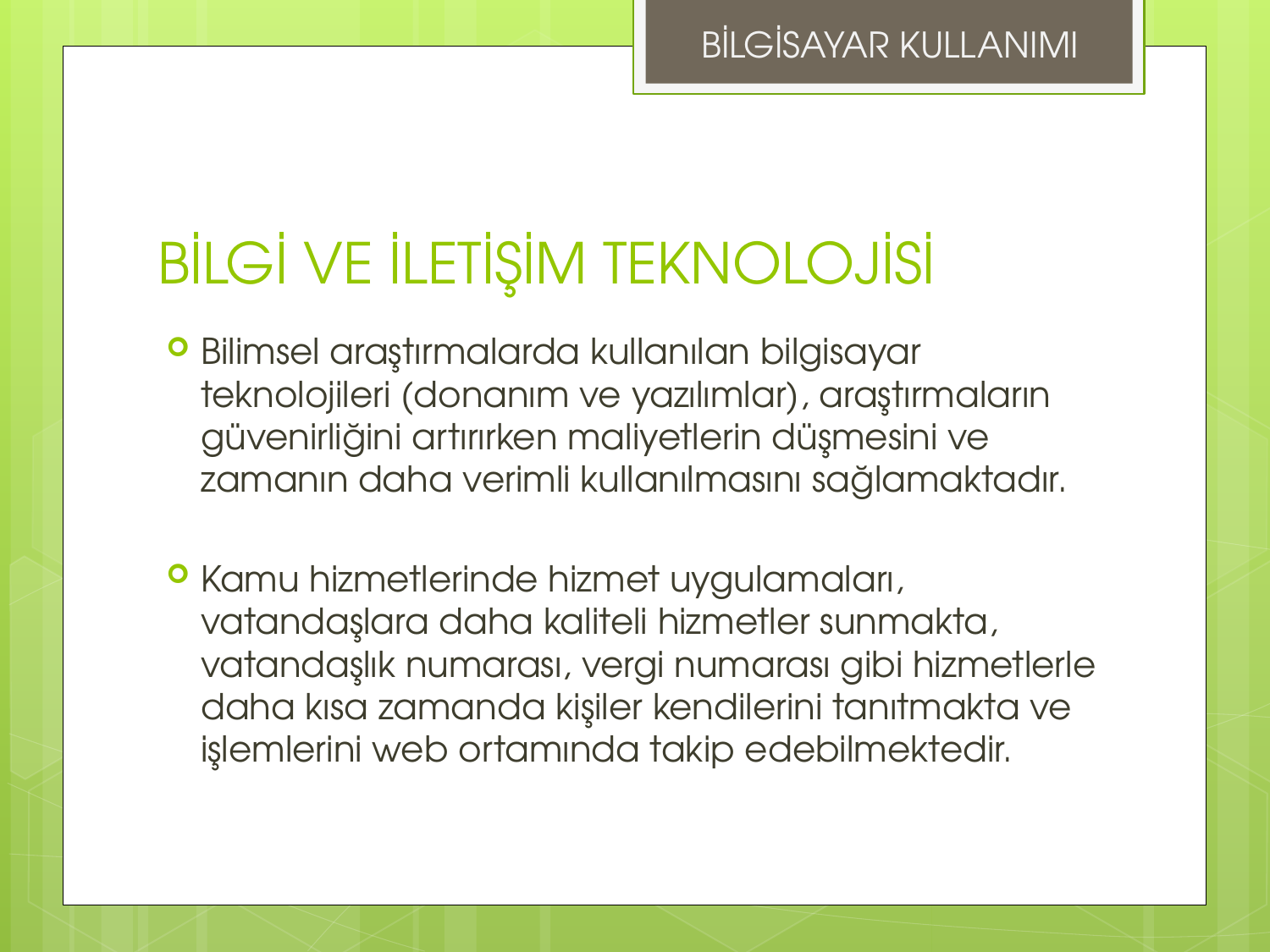

BİLGİSAYAR KULLANIMI
# BİLGİ VE İLETİŞİM TEKNOLOJİSİ
Bilimsel araştırmalarda kullanılan bilgisayar teknolojileri (donanım ve yazılımlar), araştırmaların güvenirliğini artırırken maliyetlerin düşmesini ve zamanın daha verimli kullanılmasını sağlamaktadır.

Kamu hizmetlerinde hizmet uygulamaları, vatandaşlara daha kaliteli hizmetler sunmakta, vatandaşlık numarası, vergi numarası gibi hizmetlerle daha kısa zamanda kişiler kendilerini tanıtmakta ve işlemlerini web ortamında takip edebilmektedir.